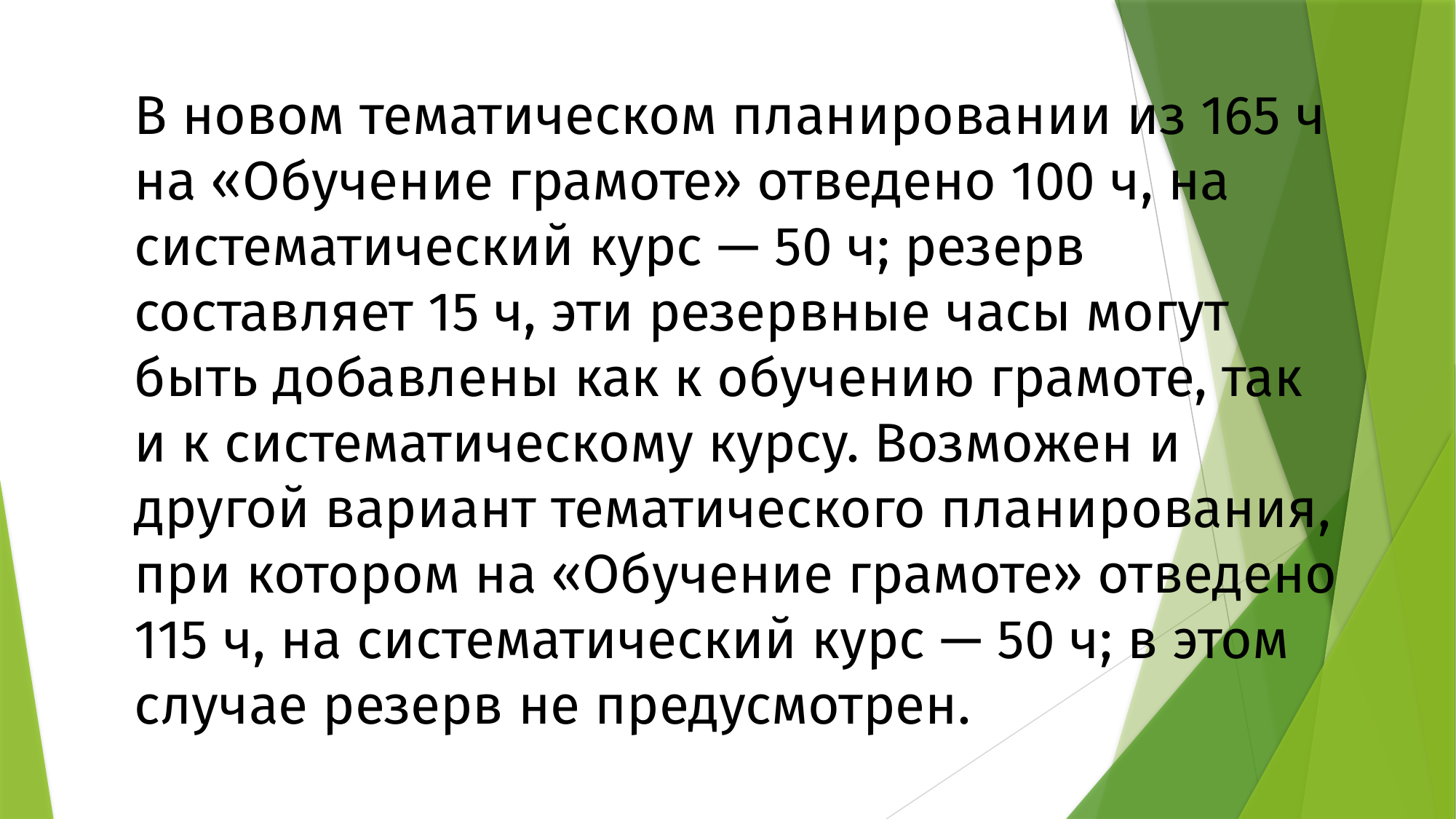

В новом тематическом планировании из 165 ч на «Обучение грамоте» отведено 100 ч, на систематический курс — 50 ч; резерв составляет 15 ч, эти резервные часы могут быть добавлены как к обучению грамоте, так и к систематическому курсу. Возможен и другой вариант тематического планирования, при котором на «Обучение грамоте» отведено 115 ч, на систематический курс — 50 ч; в этом случае резерв не предусмотрен.